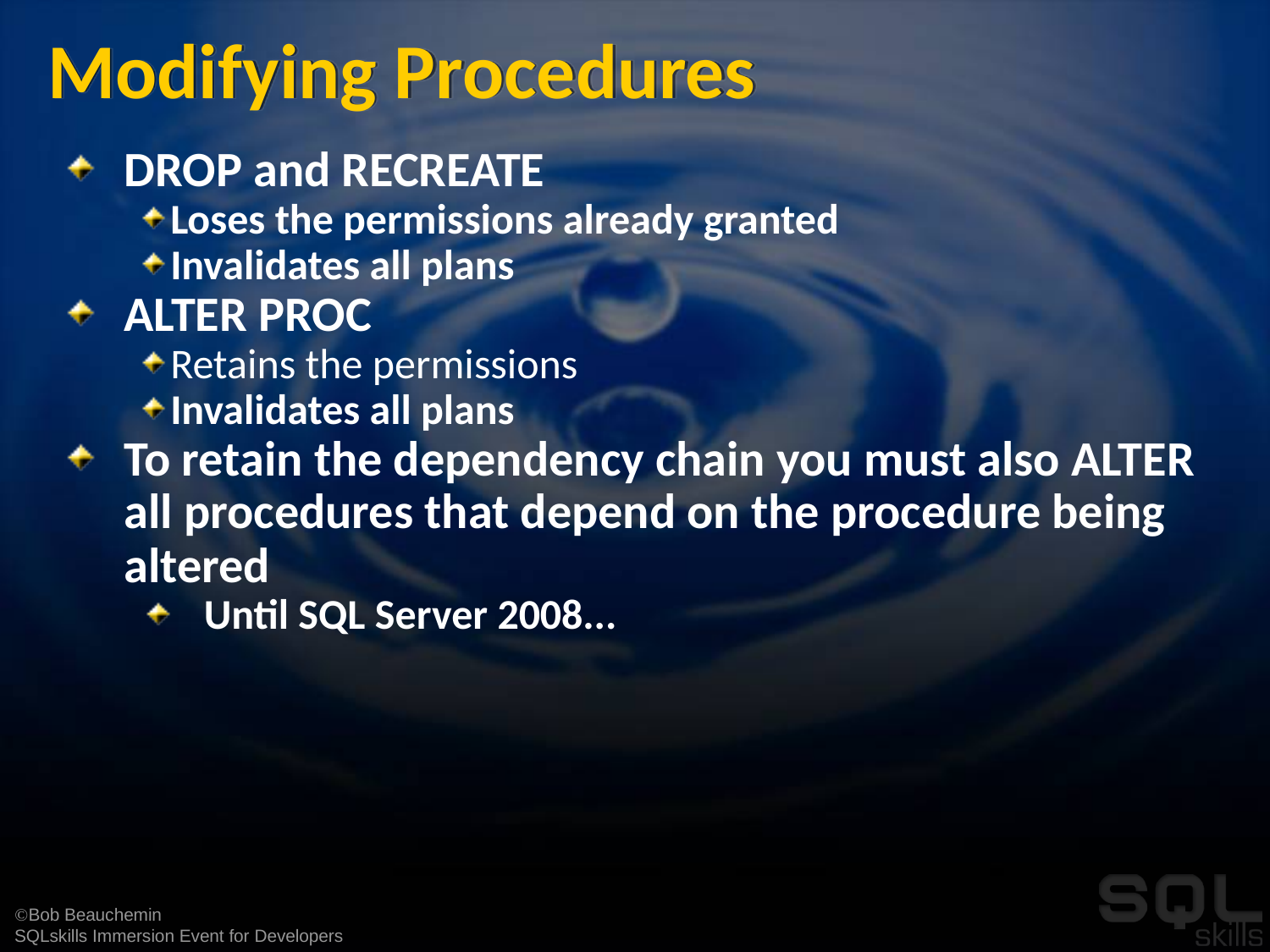

# Modifying Procedures
DROP and RECREATE
Loses the permissions already granted
Invalidates all plans
ALTER PROC
Retains the permissions
Invalidates all plans
To retain the dependency chain you must also ALTER all procedures that depend on the procedure being altered
Until SQL Server 2008...